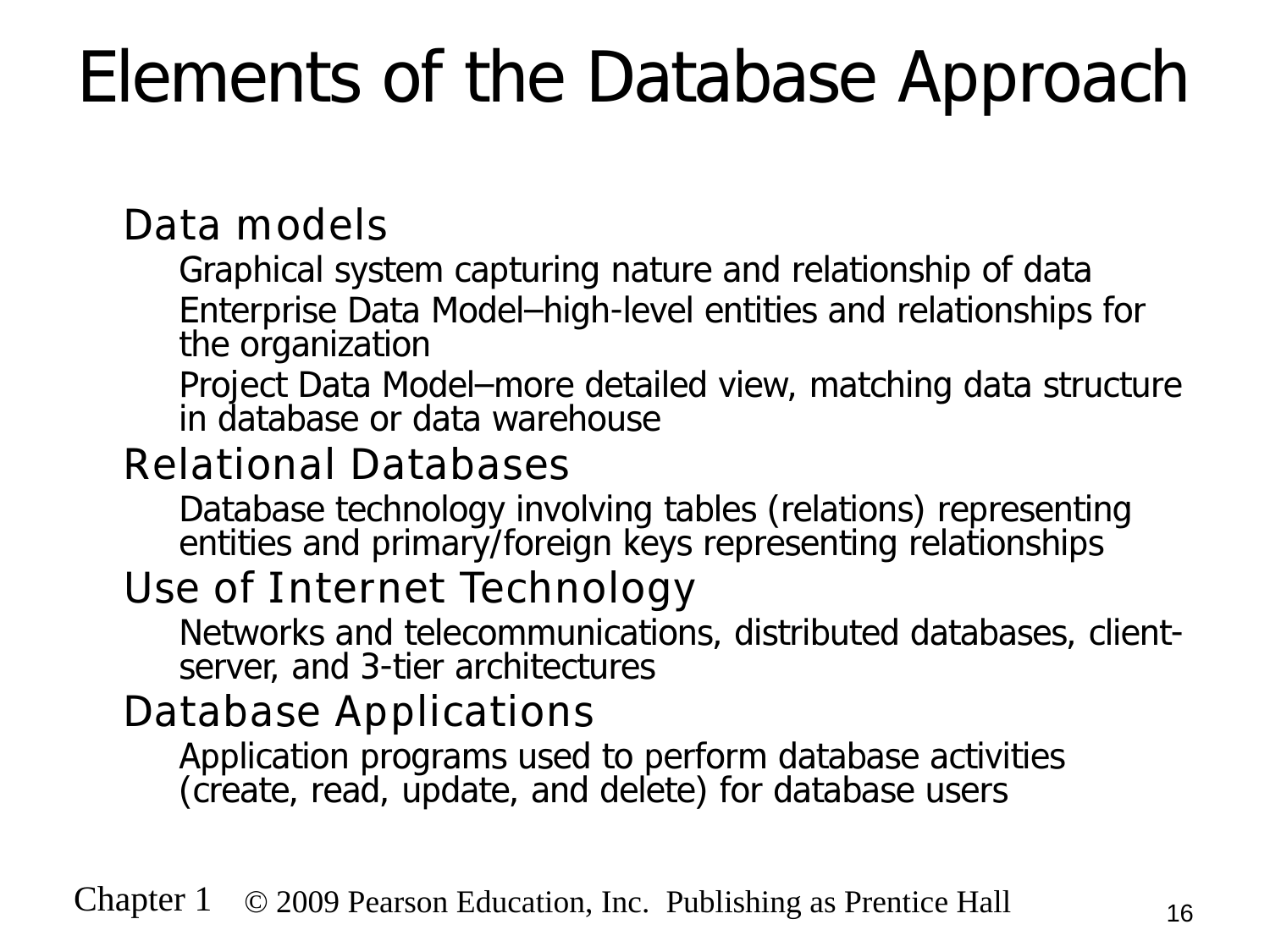

# Elements of the Database Approach
Data models
Graphical system capturing nature and relationship of data
Enterprise Data Model–high-level entities and relationships for the organization
Project Data Model–more detailed view, matching data structure in database or data warehouse
Relational Databases
Database technology involving tables (relations) representing entities and primary/foreign keys representing relationships
Use of Internet Technology
Networks and telecommunications, distributed databases, client-server, and 3-tier architectures
Database Applications
Application programs used to perform database activities (create, read, update, and delete) for database users

16